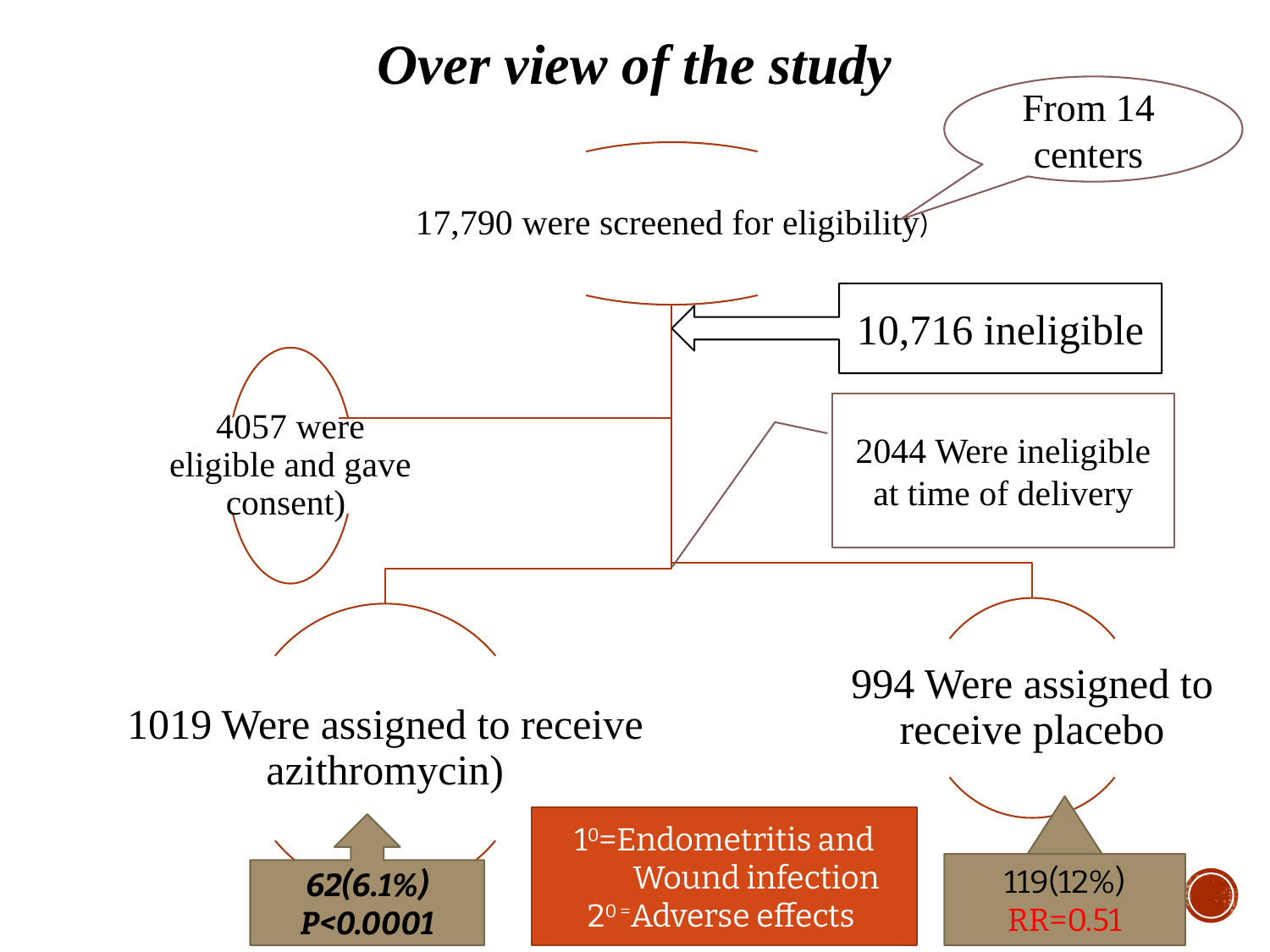

# Over view of the study
From 14  centers
17,790 were screened for eligibility)
1019 Were assigned to receive azithromycin)
994 Were assigned to receive placebo
4057 were eligible and gave consent)
10,716 ineligible
2044 Were ineligible at time of delivery

119(12%)
RR=0.51

10=Endometritis and
          Wound infection
20 =Adverse effects
62(6.1%)
P<0.0001
3